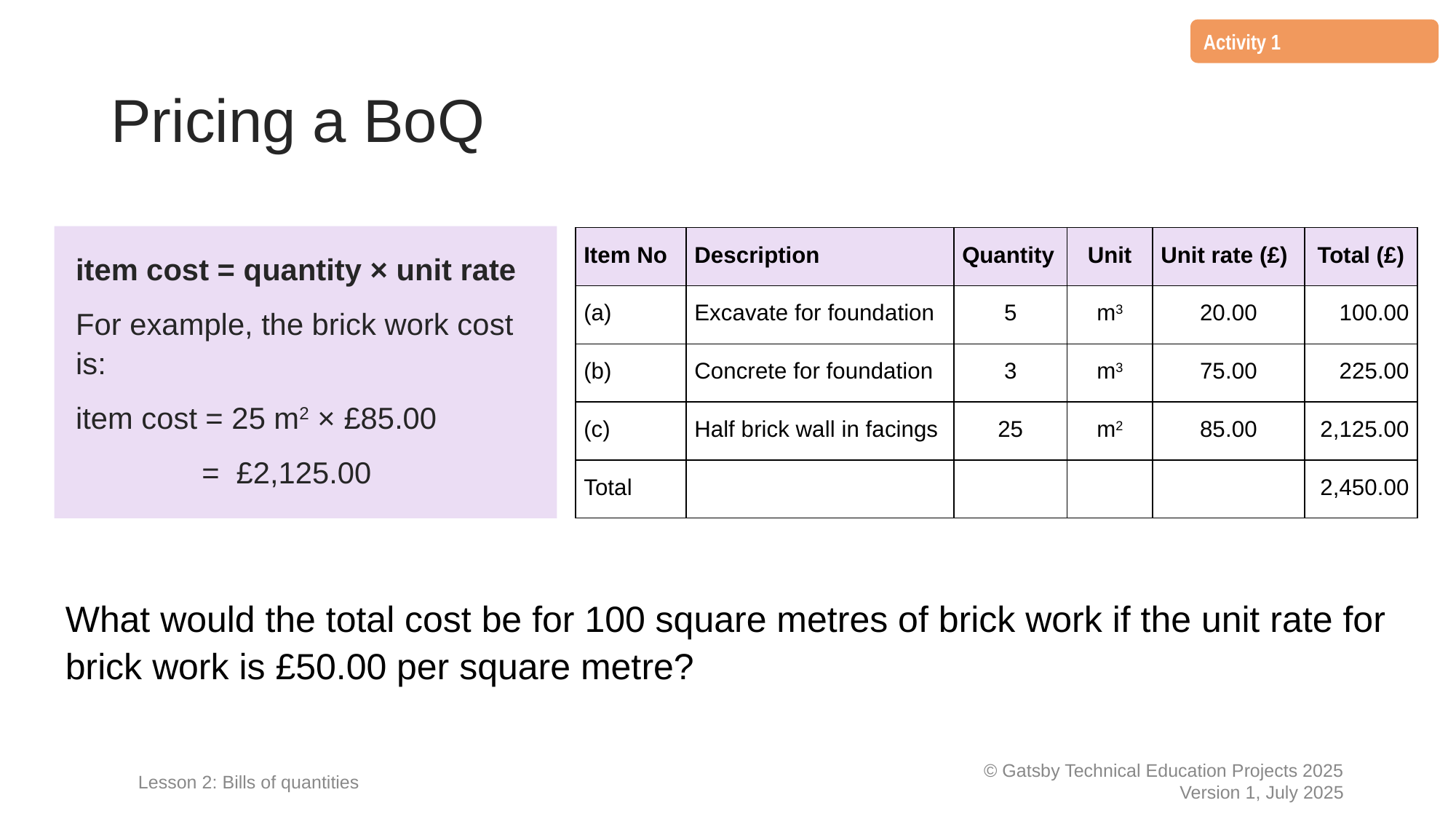

Activity 1
# Pricing a BoQ
item cost = quantity × unit rate
For example, the brick work cost is:
item cost = 25 m2 × £85.00
	  =  £2,125.00

| Item No | Description | Quantity | Unit | Unit rate (£) | Total (£) |
| --- | --- | --- | --- | --- | --- |
| (a) | Excavate for foundation | 5 | m3 | 20.00 | 100.00 |
| (b) | Concrete for foundation | 3 | m3 | 75.00 | 225.00 |
| (c) | Half brick wall in facings | 25 | m2 | 85.00 | 2,125.00 |
| Total |  |  |  |  | 2,450.00 |
What would the total cost be for 100 square metres of brick work if the unit rate for brick work is £50.00 per square metre?
Lesson 2: Bills of quantities